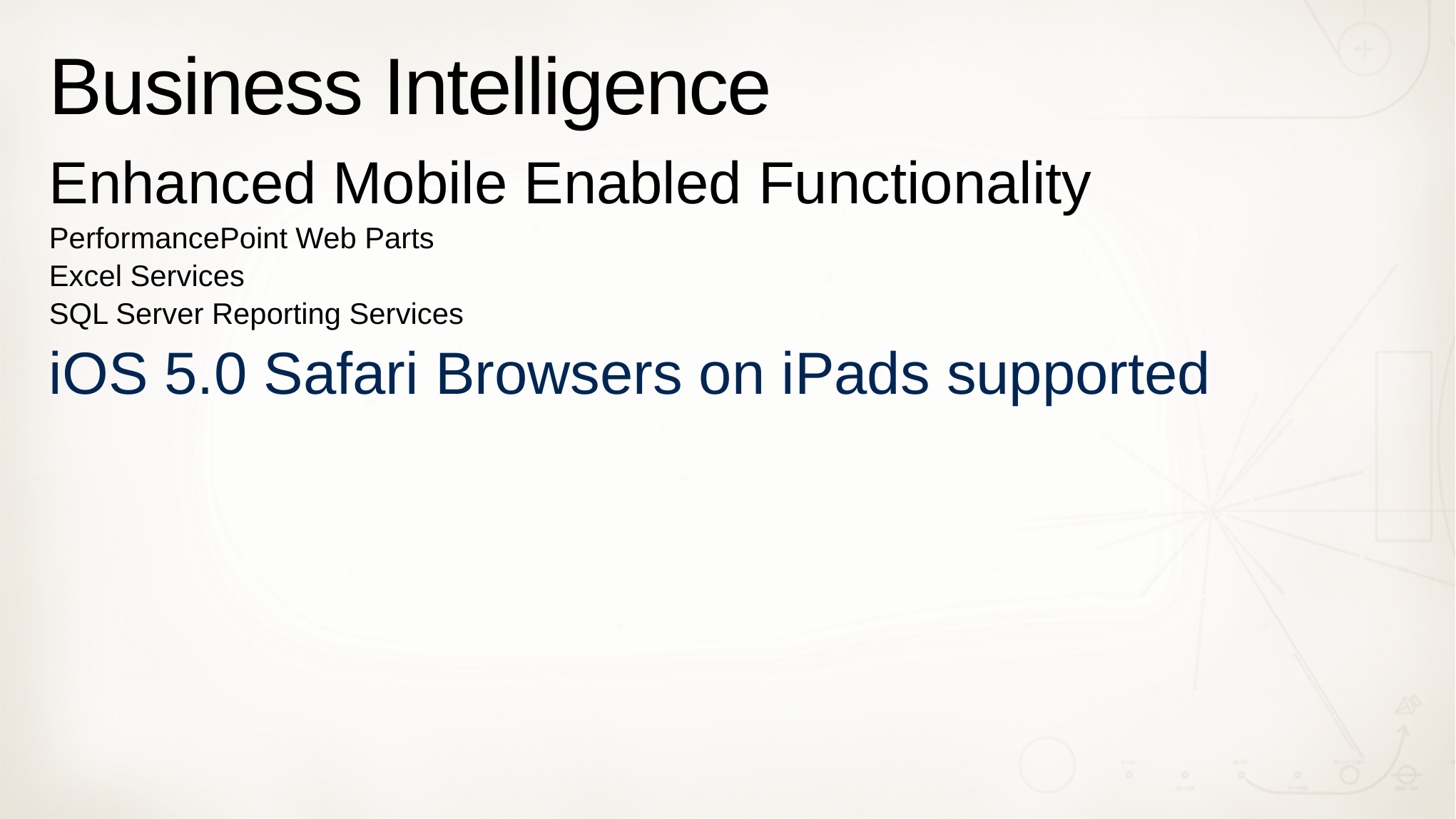

# Business Intelligence
Enhanced Mobile Enabled Functionality
PerformancePoint Web Parts
Excel Services
SQL Server Reporting Services
iOS 5.0 Safari Browsers on iPads supported